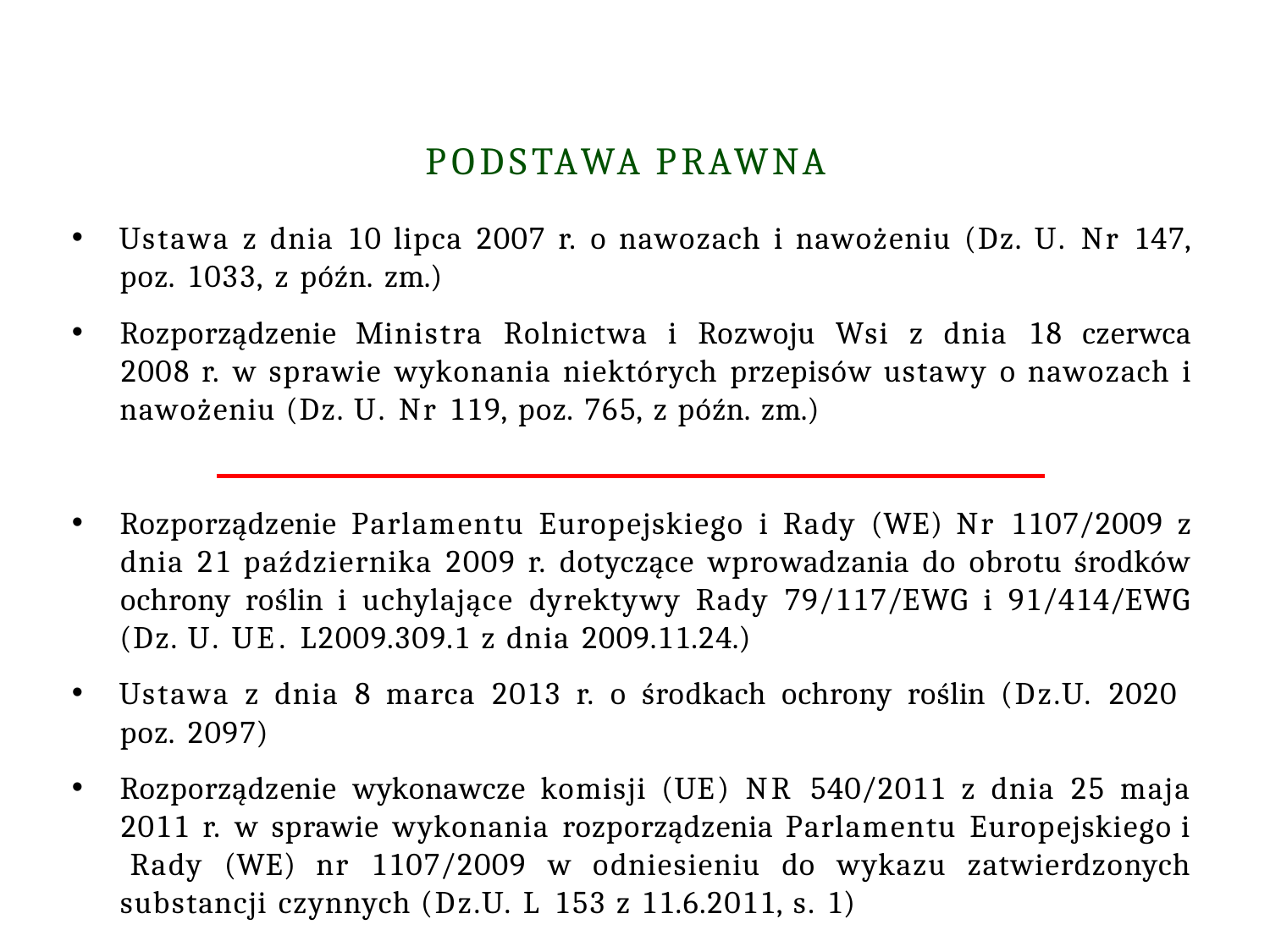

# PODSTAWA PRAWNA
Ustawa z dnia 10 lipca 2007 r. o nawozach i nawożeniu (Dz. U. Nr 147, poz. 1033, z późn. zm.)
Rozporządzenie  Ministra  Rolnictwa  i  Rozwoju  Wsi  z  dnia  18  czerwca 2008 r. w sprawie wykonania niektórych przepisów ustawy o nawozach i nawożeniu (Dz. U. Nr 119, poz. 765, z późn. zm.)

Rozporządzenie Parlamentu Europejskiego i Rady (WE) Nr 1107/2009 z dnia 21 października 2009 r. dotyczące wprowadzania do obrotu środków ochrony roślin i uchylające dyrektywy Rady 79/117/EWG i 91/414/EWG (Dz. U. UE. L2009.309.1 z dnia 2009.11.24.)
Ustawa z dnia 8 marca 2013 r. o środkach ochrony roślin (Dz.U. 2020
poz. 2097)
Rozporządzenie wykonawcze komisji (UE) NR 540/2011 z dnia 25 maja 2011 r. w sprawie wykonania rozporządzenia Parlamentu Europejskiego i  Rady  (WE)  nr  1107/2009  w  odniesieniu  do  wykazu  zatwierdzonych substancji czynnych (Dz.U. L 153 z 11.6.2011, s. 1)